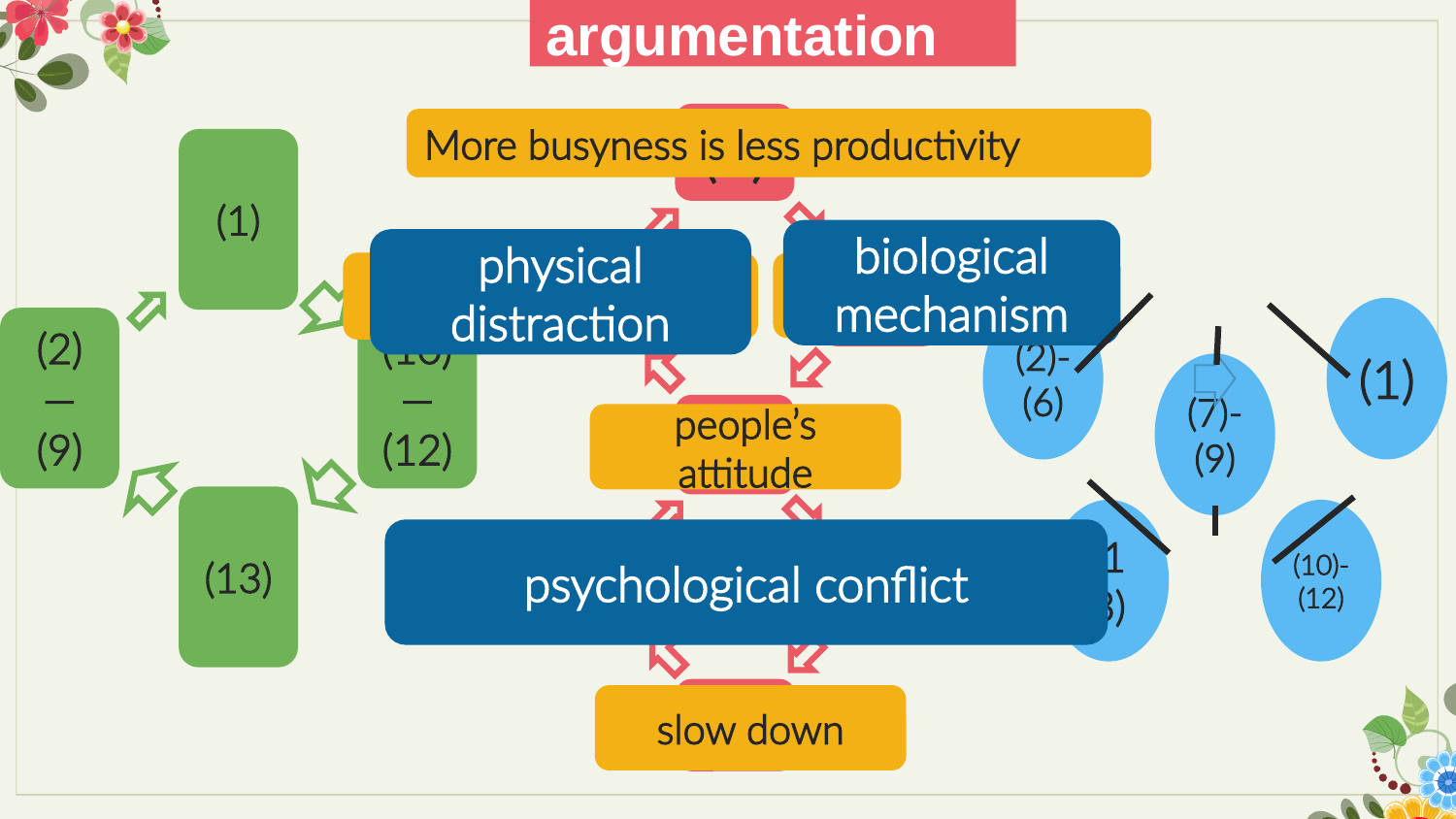

argumentation
(1)
(13)
(2)—(9)
(1)
(10)
(2)—(6)
More busyness is less productivity
(7)-(9)
(1)
(10)-(12)
(13)
biological mechanism
physical distraction
multitasking and interruptions
a bottleneck in the brain
(12)
(13)
(11)
(10)
people’s attitude
psychological conflict
hide weakness
fear inactivity
slow down